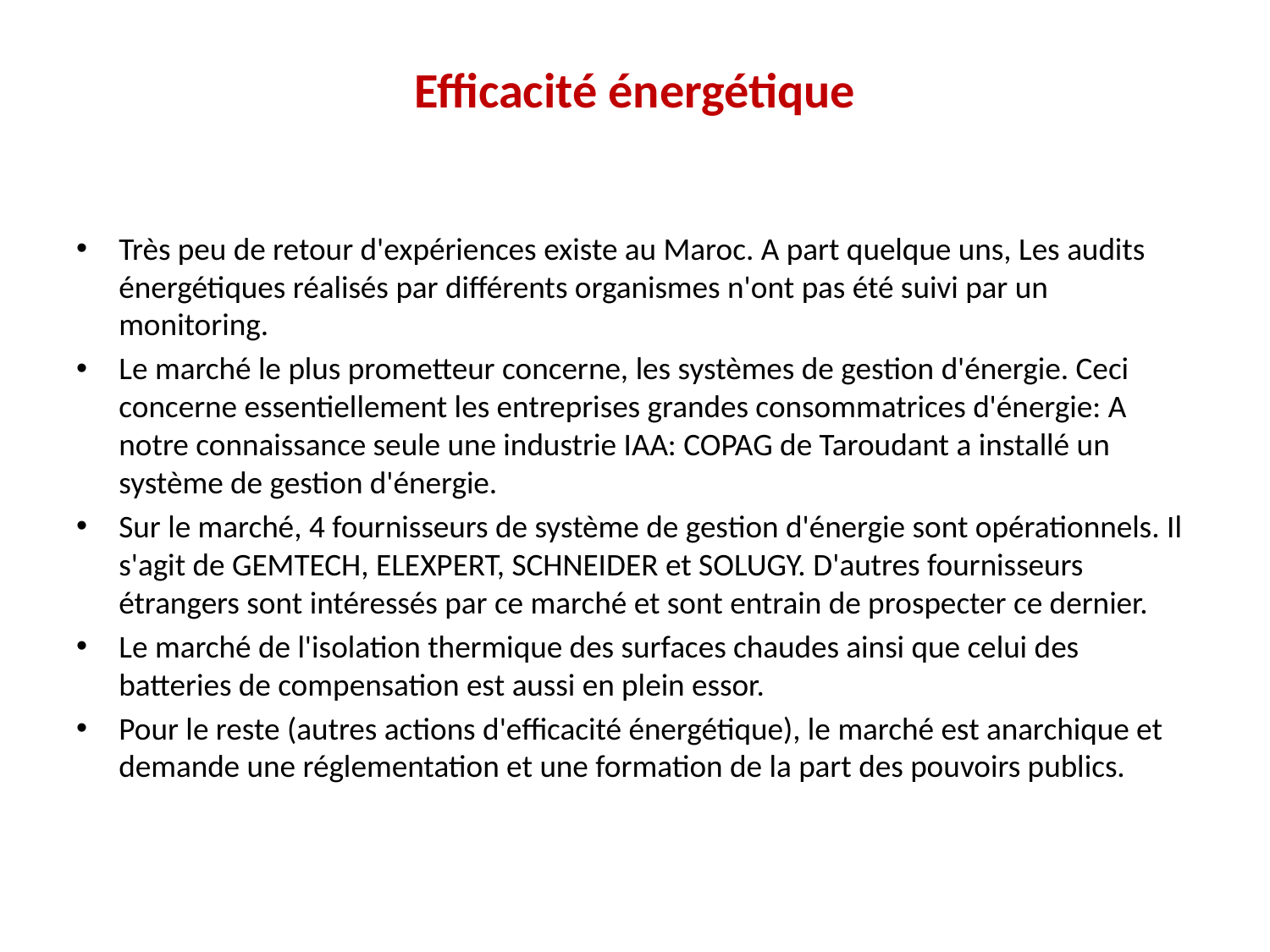

# Efficacité énergétique
Très peu de retour d'expériences existe au Maroc. A part quelque uns, Les audits énergétiques réalisés par différents organismes n'ont pas été suivi par un monitoring.
Le marché le plus prometteur concerne, les systèmes de gestion d'énergie. Ceci concerne essentiellement les entreprises grandes consommatrices d'énergie: A notre connaissance seule une industrie IAA: COPAG de Taroudant a installé un système de gestion d'énergie.
Sur le marché, 4 fournisseurs de système de gestion d'énergie sont opérationnels. Il s'agit de GEMTECH, ELEXPERT, SCHNEIDER et SOLUGY. D'autres fournisseurs étrangers sont intéressés par ce marché et sont entrain de prospecter ce dernier.
Le marché de l'isolation thermique des surfaces chaudes ainsi que celui des batteries de compensation est aussi en plein essor.
Pour le reste (autres actions d'efficacité énergétique), le marché est anarchique et demande une réglementation et une formation de la part des pouvoirs publics.